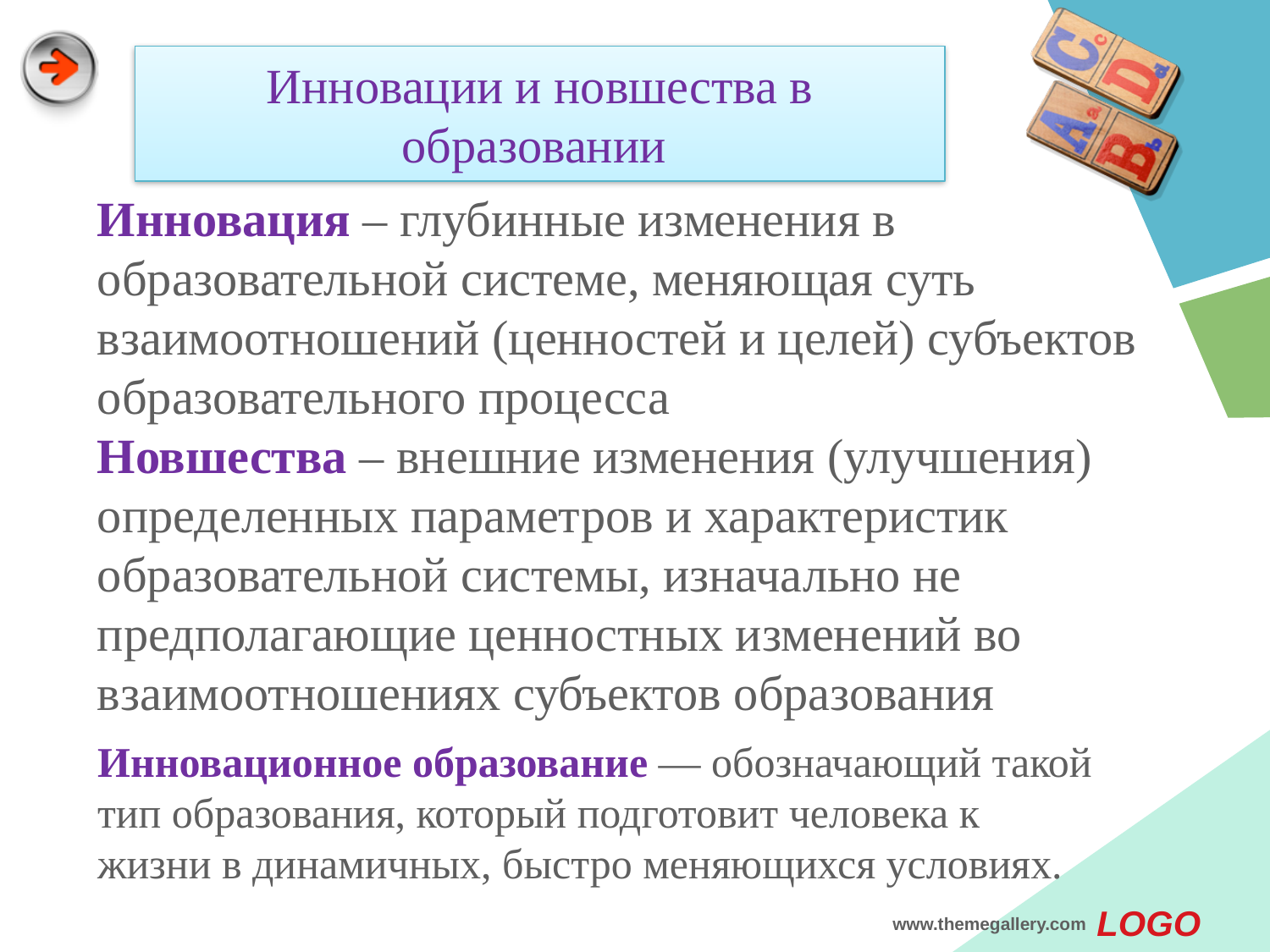

Инновации и новшества в образовании
Инновация – глубинные изменения в образовательной системе, меняющая суть взаимоотношений (ценностей и целей) субъектов образовательного процесса
Новшества – внешние изменения (улучшения) определенных параметров и характеристик образовательной системы, изначально не предполагающие ценностных изменений во взаимоотношениях субъектов образования

Инновационное образование — обозначающий такой тип образования, который подготовит человека к жизни в динамичных, быстро меняющихся условиях.
www.themegallery.com